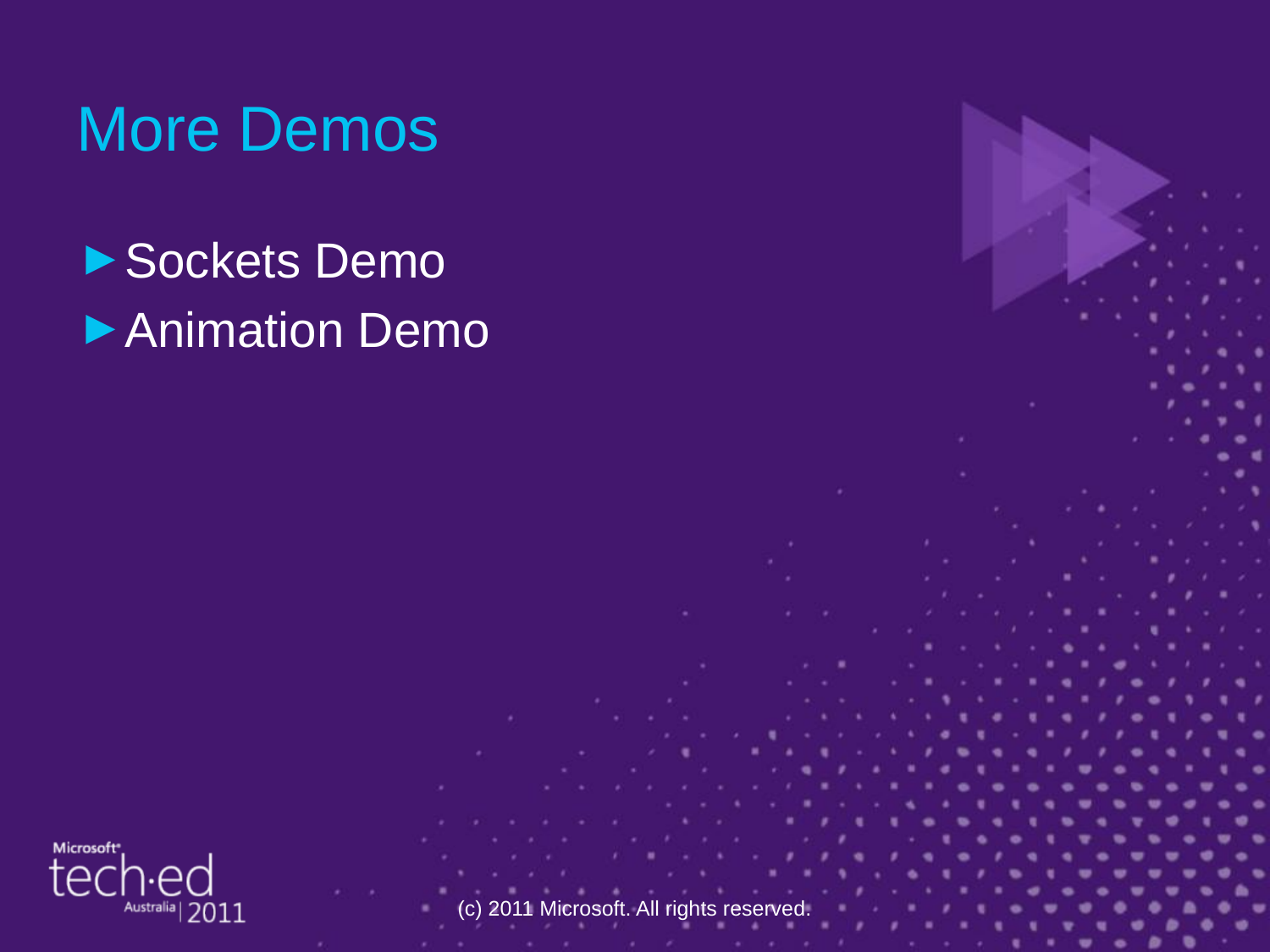

# More Demos
Sockets Demo
Animation Demo
(c) 2011 Microsoft. All rights reserved.